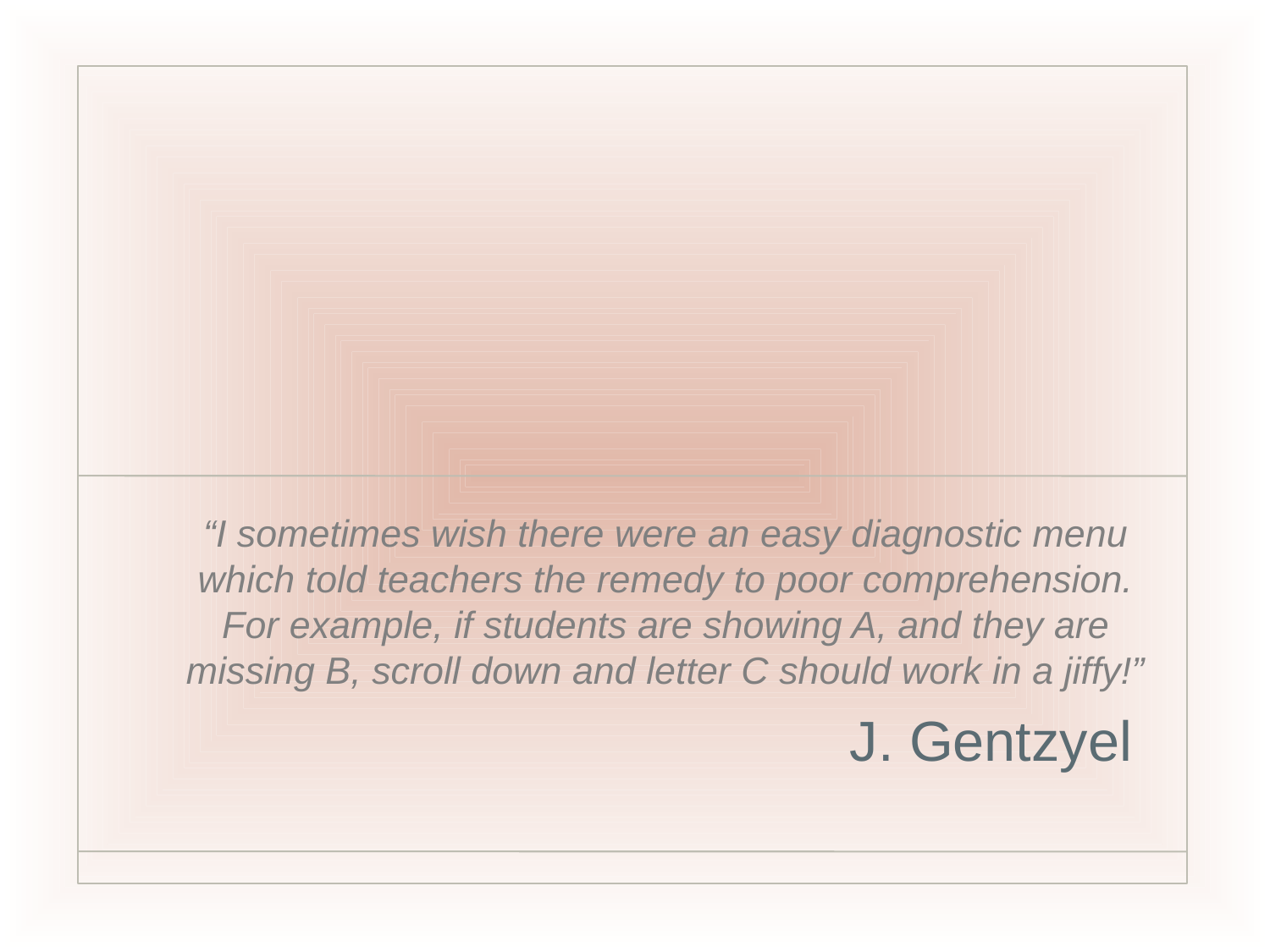

# “I sometimes wish there were an easy diagnostic menu which told teachers the remedy to poor comprehension. For example, if students are showing A, and they are missing B, scroll down and letter C should work in a jiffy!”
J. Gentzyel